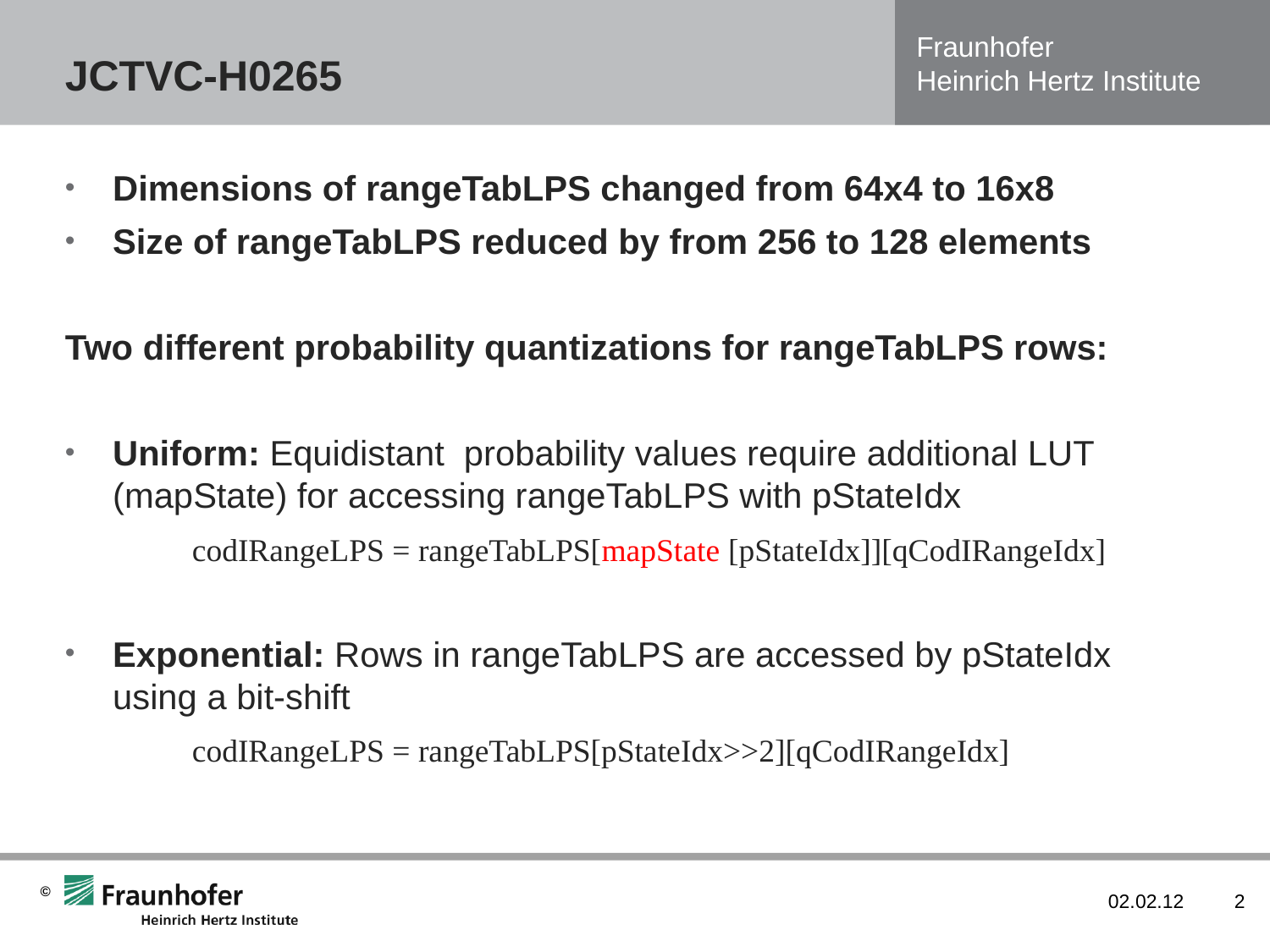

# JCTVC-H0265
Dimensions of rangeTabLPS changed from 64x4 to 16x8
Size of rangeTabLPS reduced by from 256 to 128 elements

Two different probability quantizations for rangeTabLPS rows:

Uniform: Equidistant  probability values require additional LUT (mapState) for accessing rangeTabLPS with pStateIdx
	codIRangeLPS = rangeTabLPS[mapState [pStateIdx]][qCodIRangeIdx]

Exponential: Rows in rangeTabLPS are accessed by pStateIdx using a bit-shift
	codIRangeLPS = rangeTabLPS[pStateIdx>>2][qCodIRangeIdx]
02.02.12
2